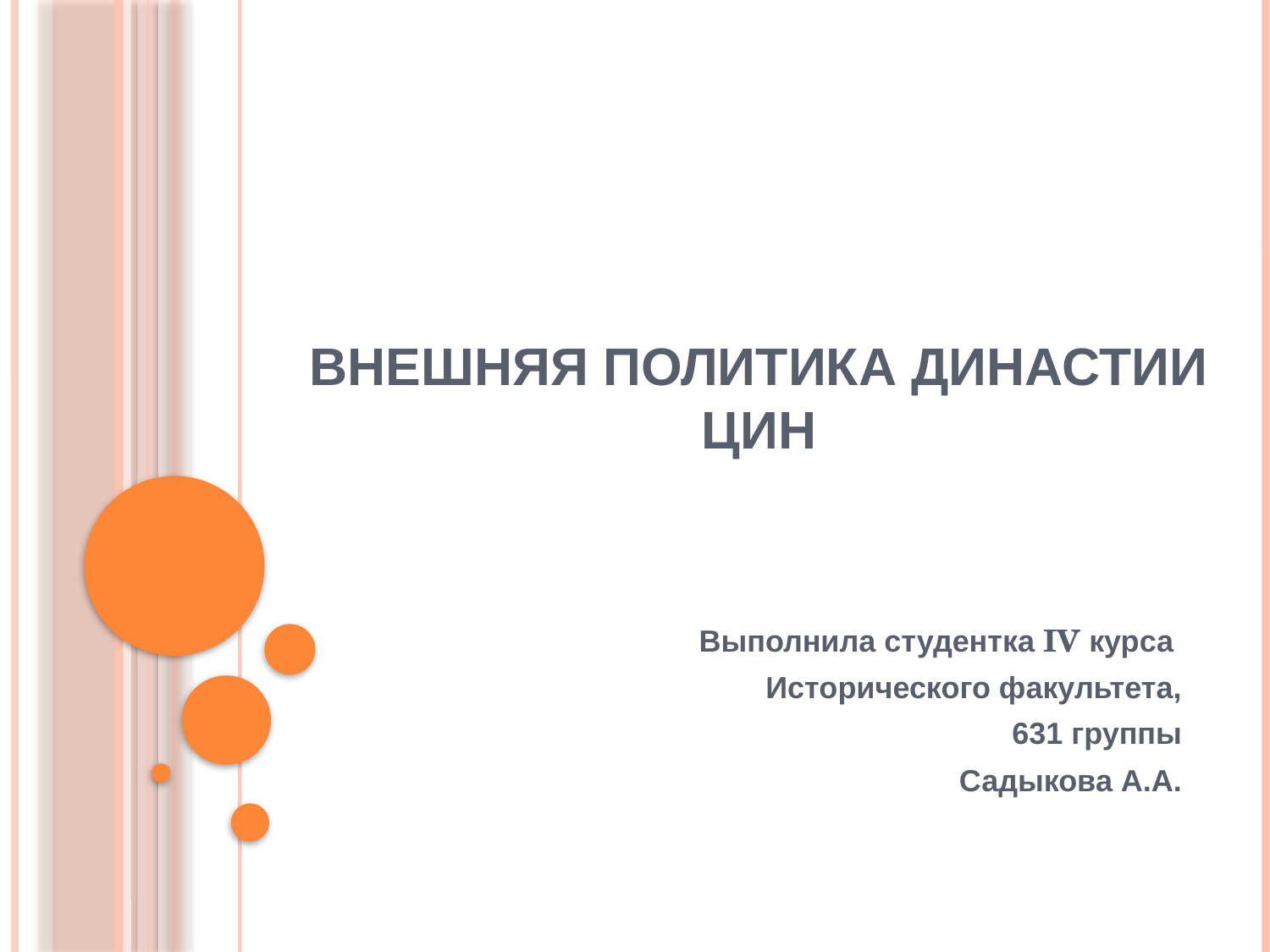

# Внешняя политика династии Цин
Выполнила студентка IV курса
Исторического факультета,
631 группы
Садыкова А.А.